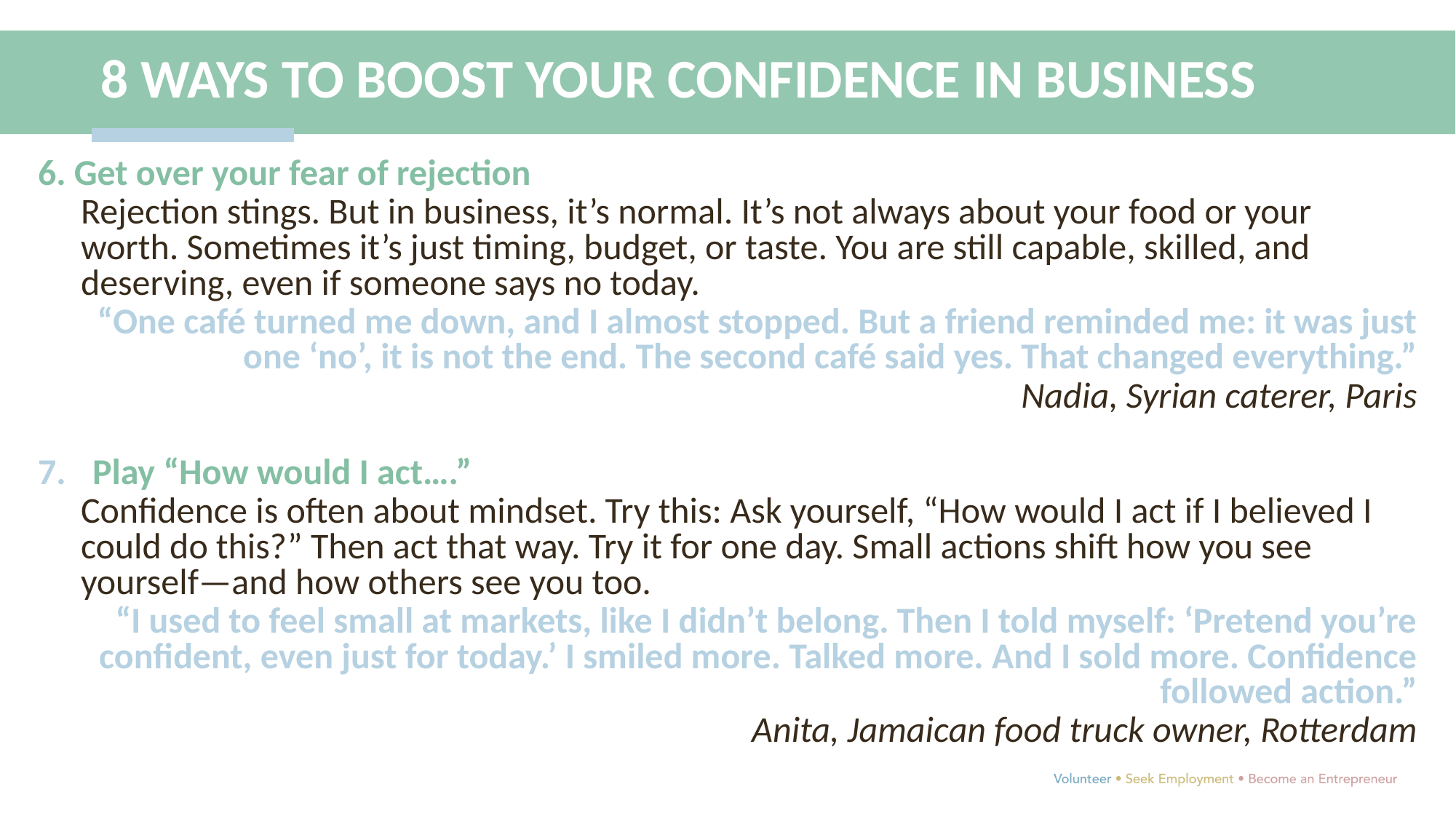

8 WAYS TO BOOST YOUR CONFIDENCE IN BUSINESS
6. Get over your fear of rejection
Rejection stings. But in business, it’s normal. It’s not always about your food or your worth. Sometimes it’s just timing, budget, or taste. You are still capable, skilled, and deserving, even if someone says no today.
 “One café turned me down, and I almost stopped. But a friend reminded me: it was just one ‘no’, it is not the end. The second café said yes. That changed everything.”
Nadia, Syrian caterer, Paris

Play “How would I act….”
Confidence is often about mindset. Try this: Ask yourself, “How would I act if I believed I could do this?” Then act that way. Try it for one day. Small actions shift how you see yourself—and how others see you too.
 “I used to feel small at markets, like I didn’t belong. Then I told myself: ‘Pretend you’re confident, even just for today.’ I smiled more. Talked more. And I sold more. Confidence followed action.”
 Anita, Jamaican food truck owner, Rotterdam